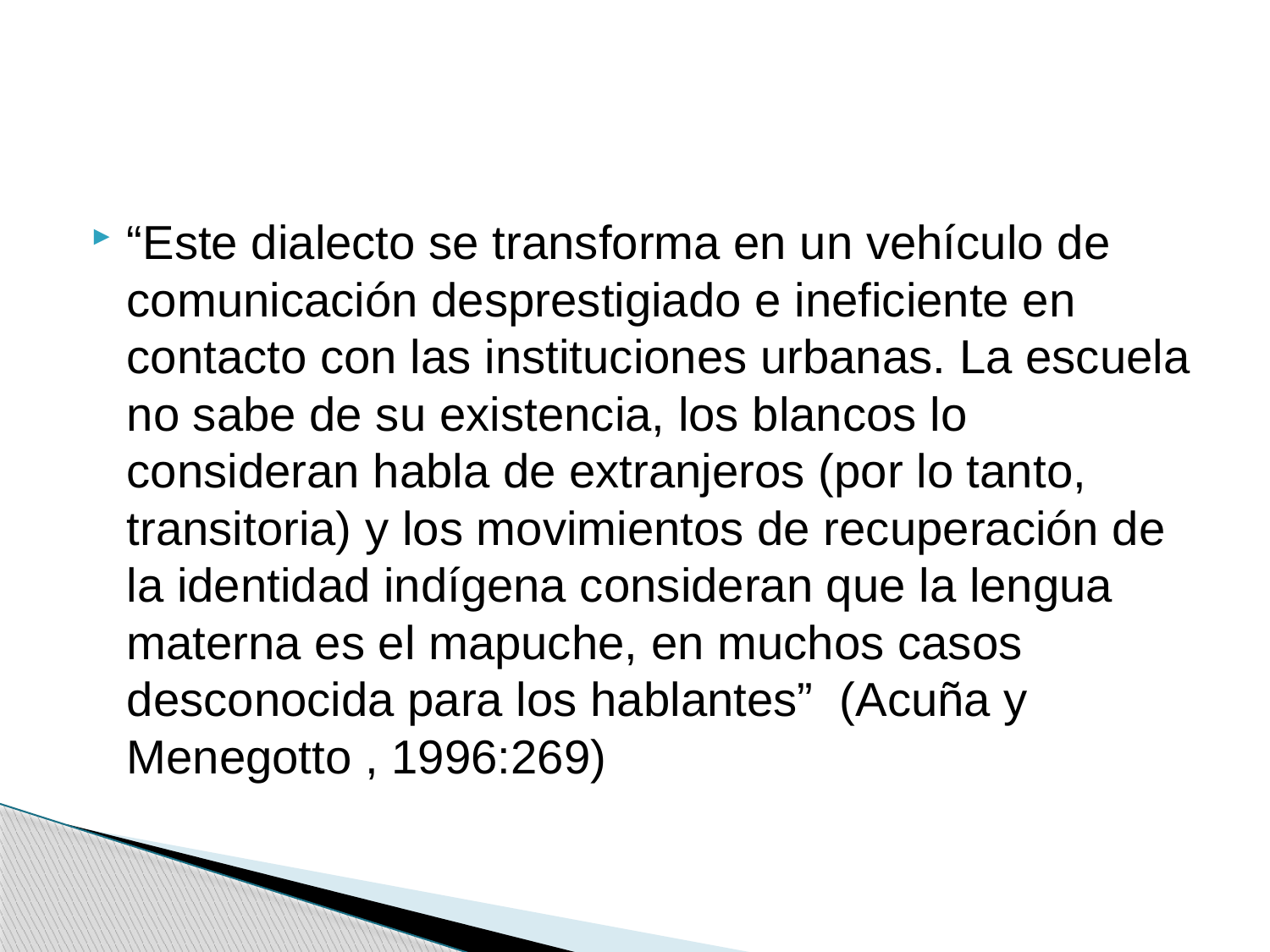

#
“Este dialecto se transforma en un vehículo de comunicación desprestigiado e ineficiente en contacto con las instituciones urbanas. La escuela no sabe de su existencia, los blancos lo consideran habla de extranjeros (por lo tanto, transitoria) y los movimientos de recuperación de la identidad indígena consideran que la lengua materna es el mapuche, en muchos casos desconocida para los hablantes”  (Acuña y Menegotto , 1996:269)